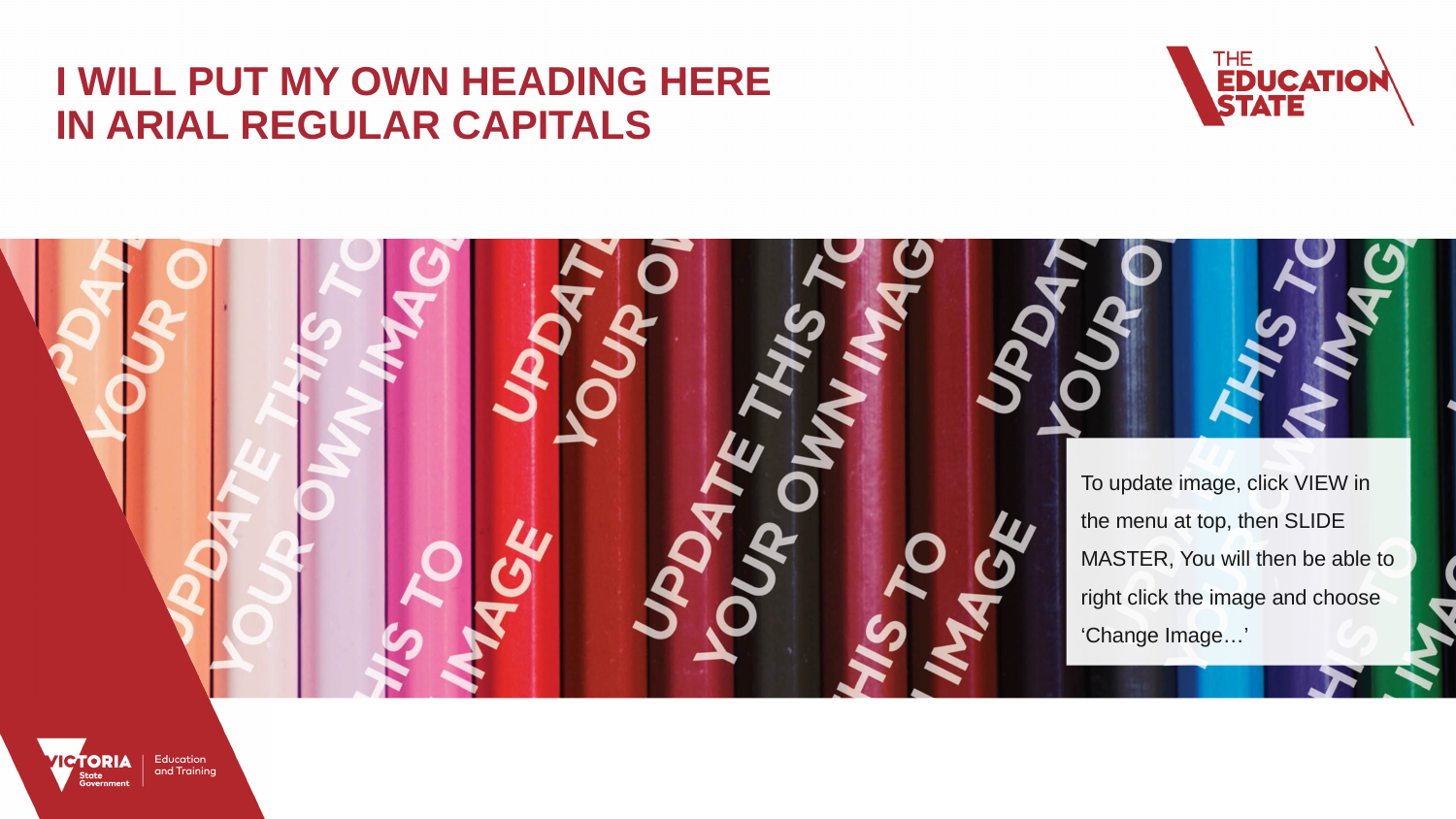

I WILL PUT MY OWN HEADING HERE
IN ARIAL REGULAR CAPITALS
To update image, click VIEW in the menu at top, then SLIDE MASTER, You will then be able to right click the image and choose ‘Change Image…’